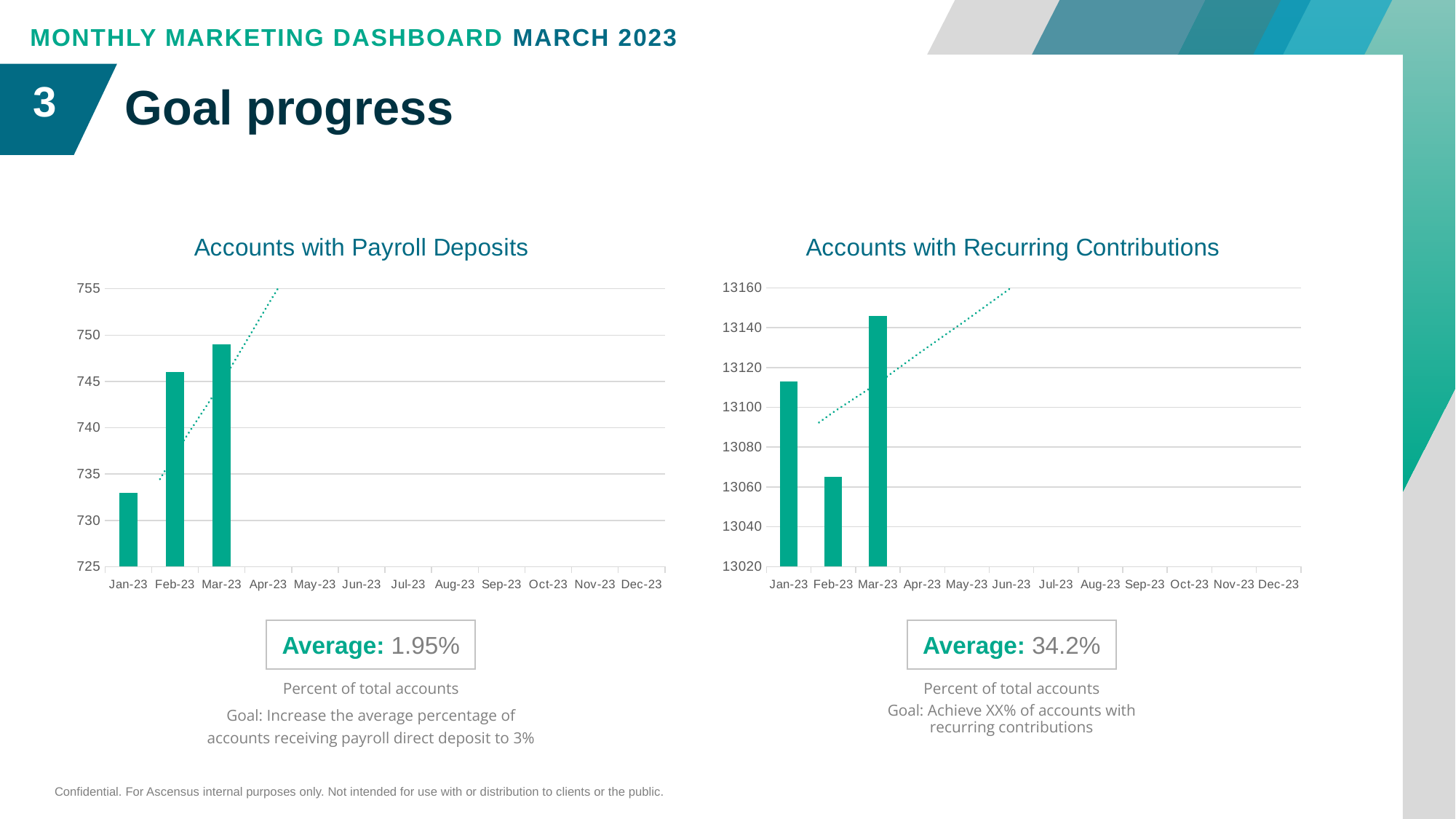

Monthly MARKETING DASHBOARD March 2023

3
# Goal progress

### Chart:

| Category | Accounts with Recurring Contributions |
|---|---|
| 44948 | 13113.0 |
| 44979 | 13065.0 |
| 45007 | 13146.0 |
| 45038 | None |
| 45068 | None |
| 45099 | None |
| 45129 | None |
| 45160 | None |
| 45191 | None |
| 45221 | None |
| 45252 | None |
| 45282 | None |

### Chart: Accounts with Payroll Deposits

| Category | Accounts with Payroll Deposits |
|---|---|
| 44948 | 733.0 |
| 44979 | 746.0 |
| 45007 | 749.0 |
| 45038 | None |
| 45068 | None |
| 45099 | None |
| 45129 | None |
| 45160 | None |
| 45191 | None |
| 45221 | None |
| 45252 | None |
| 45282 | None |
Average: 1.95%
Average: 34.2%
Percent of total accounts
Percent of total accounts
Goal: Increase the average percentage of accounts receiving payroll direct deposit to 3%
Goal: Achieve XX% of accounts with recurring contributions
Confidential. For Ascensus internal purposes only. Not intended for use with or distribution to clients or the public.